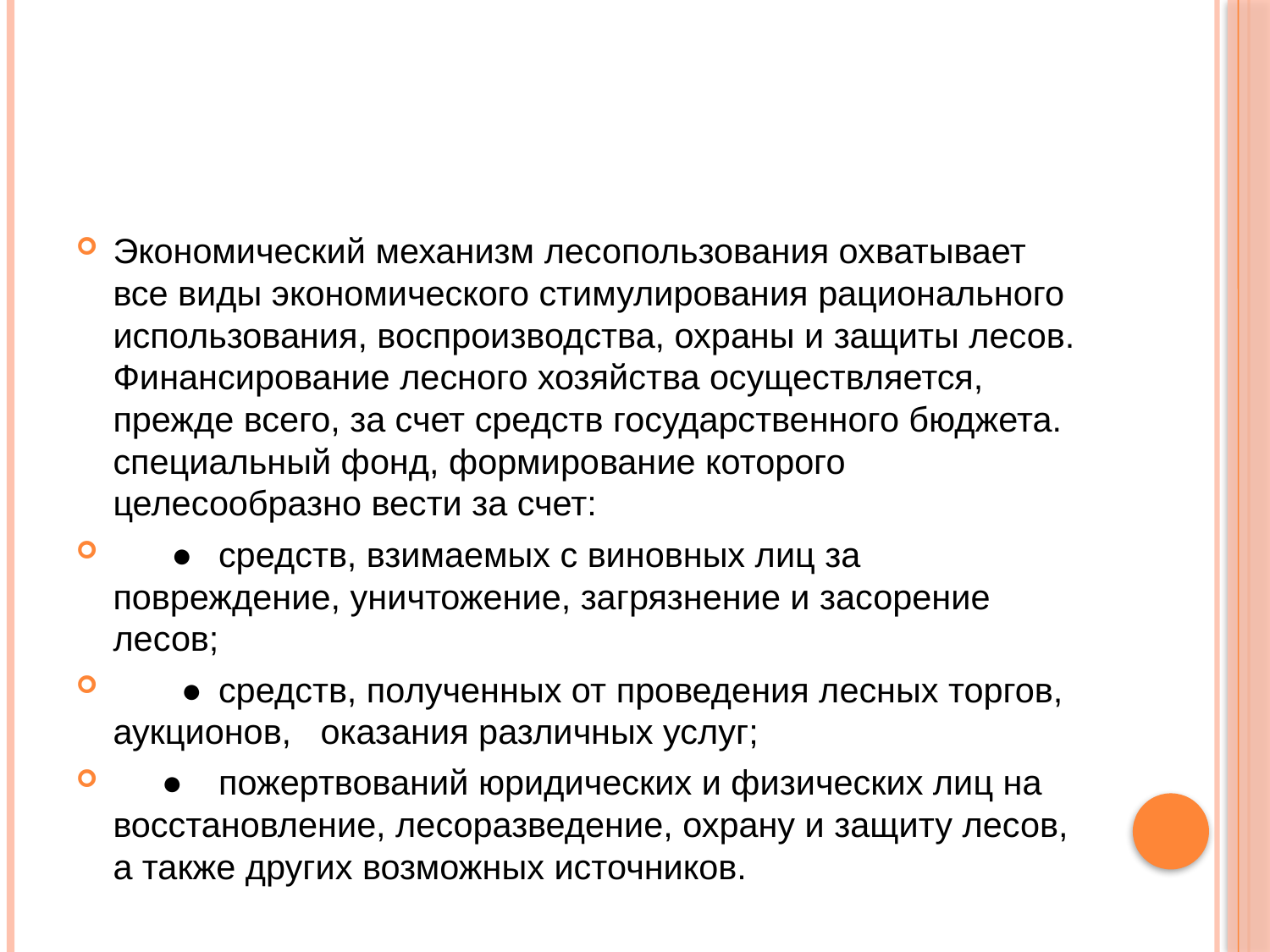

#
Экономический механизм лесопользования охватывает все виды экономического стимулирования рационального использования, воспроизводства, охраны и защиты лесов. Финансирование лесного хозяйства осуществляется, прежде всего, за счет средств государственного бюджета. специальный фонд, формирование которого целесообразно вести за счет:
      ●	средств, взимаемых с виновных лиц за повреждение, уничтожение, загрязнение и засорение лесов;
       ●		средств, полученных от проведения лесных торгов, аукционов,   оказания различных услуг;
     ●		пожертвований юридических и физических лиц на восстановление, лесоразведение, охрану и защиту лесов, а также других возможных источников.